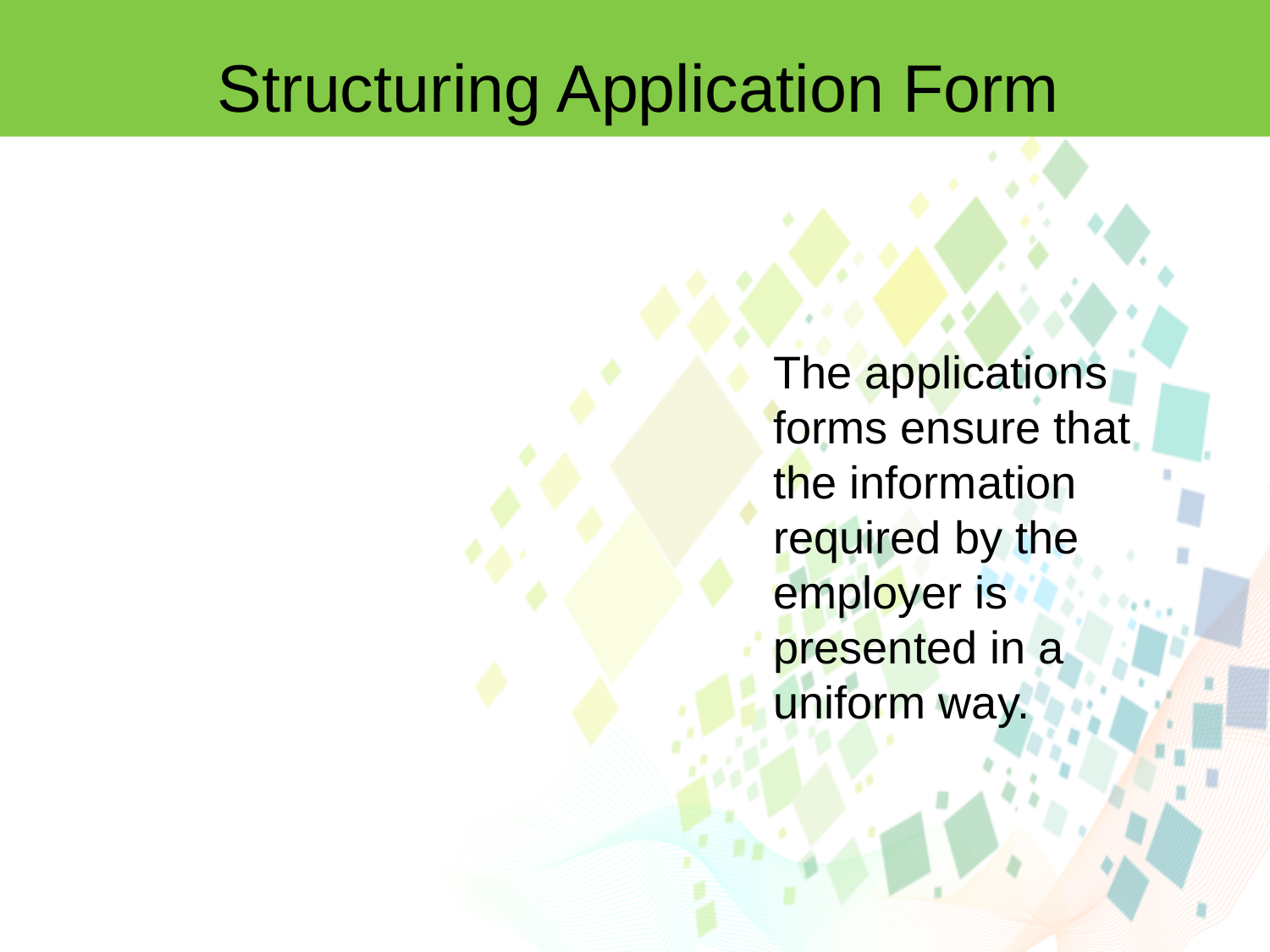

Structuring Application Form
The applications forms ensure that the information required by the employer is presented in a uniform way.